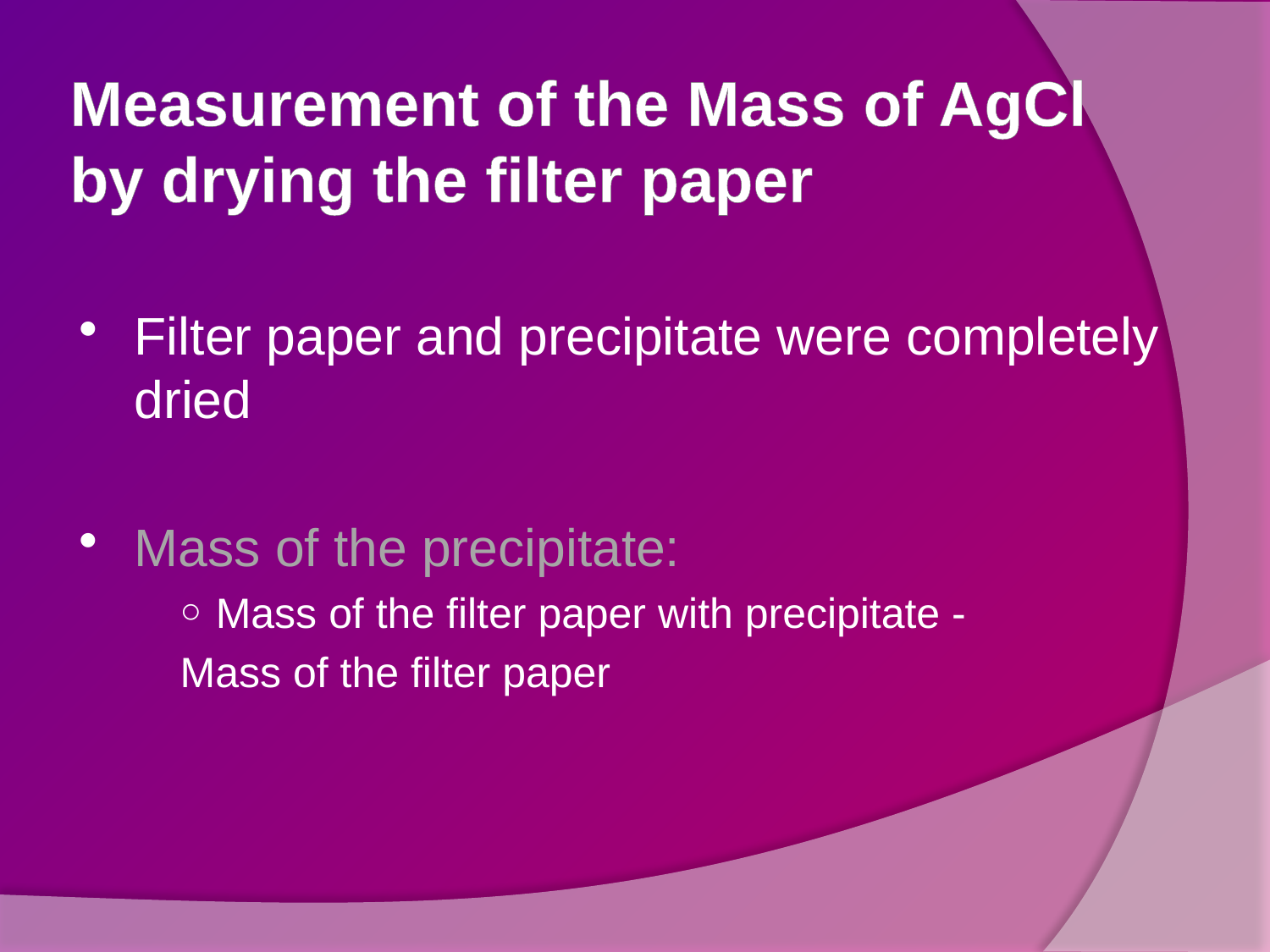

# Measurement of the Mass of AgCl by drying the filter paper

Filter paper and precipitate were completely dried

Mass of the precipitate:
Mass of the filter paper with precipitate -
Mass of the filter paper